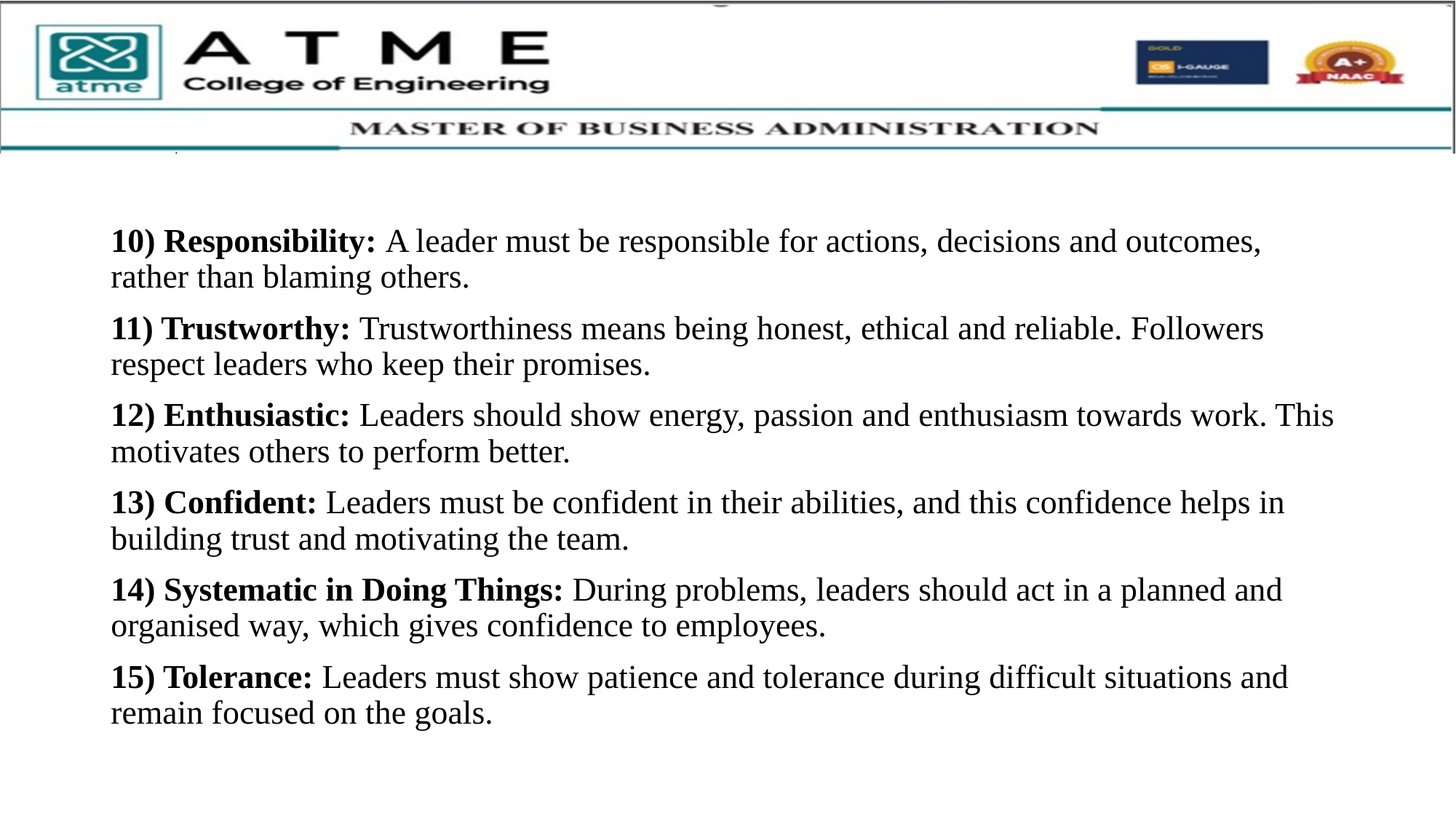

10) Responsibility: A leader must be responsible for actions, decisions and outcomes, rather than blaming others.
11) Trustworthy: Trustworthiness means being honest, ethical and reliable. Followers respect leaders who keep their promises.
12) Enthusiastic: Leaders should show energy, passion and enthusiasm towards work. This motivates others to perform better.
13) Confident: Leaders must be confident in their abilities, and this confidence helps in building trust and motivating the team.
14) Systematic in Doing Things: During problems, leaders should act in a planned and organised way, which gives confidence to employees.
15) Tolerance: Leaders must show patience and tolerance during difficult situations and remain focused on the goals.